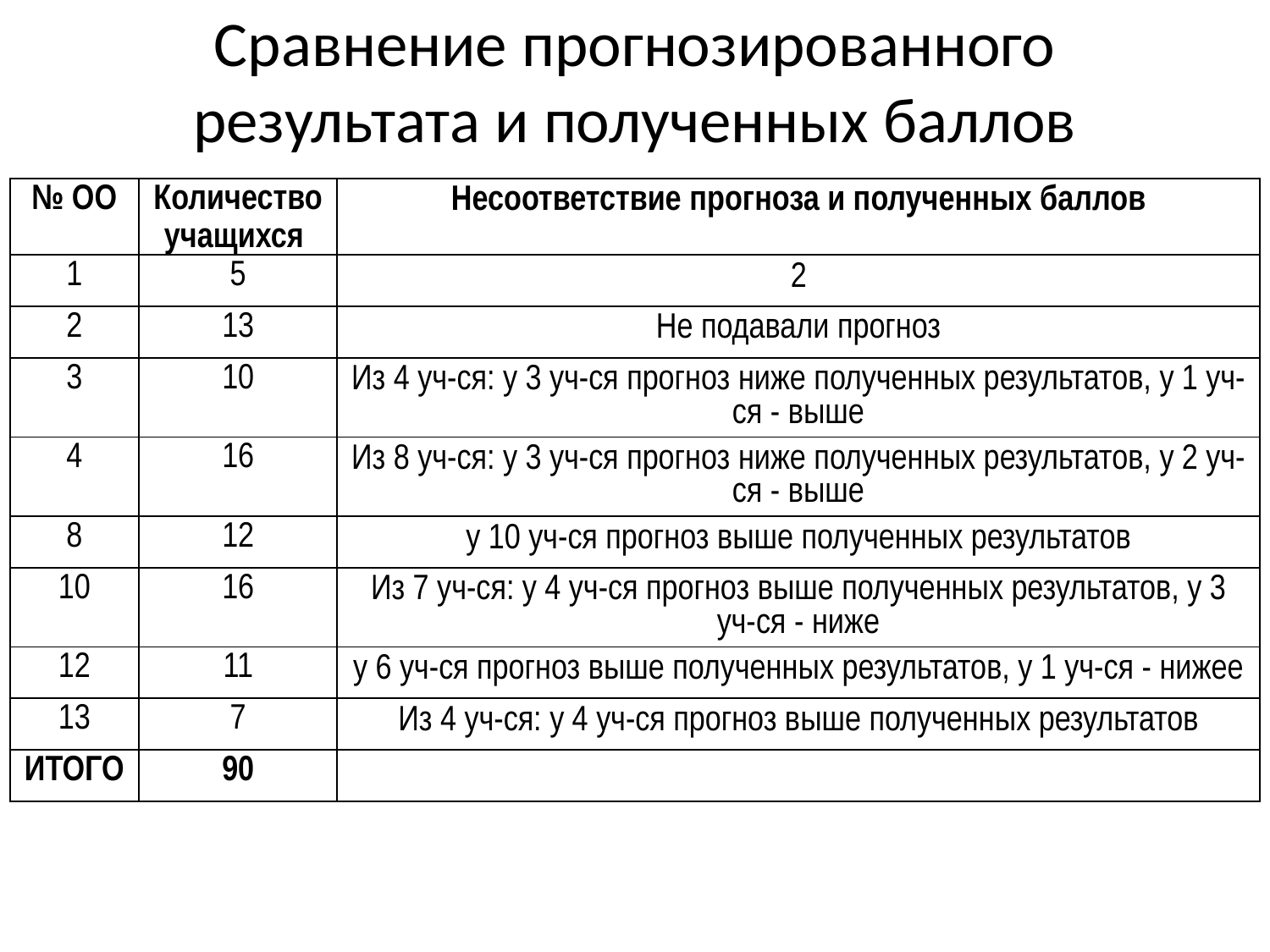

# Сравнение прогнозированного результата и полученных баллов
| № ОО | Количество учащихся | Несоответствие прогноза и полученных баллов |
| --- | --- | --- |
| 1 | 5 | 2 |
| 2 | 13 | Не подавали прогноз |
| 3 | 10 | Из 4 уч-ся: у 3 уч-ся прогноз ниже полученных результатов, у 1 уч-ся - выше |
| 4 | 16 | Из 8 уч-ся: у 3 уч-ся прогноз ниже полученных результатов, у 2 уч-ся - выше |
| 8 | 12 | у 10 уч-ся прогноз выше полученных результатов |
| 10 | 16 | Из 7 уч-ся: у 4 уч-ся прогноз выше полученных результатов, у 3 уч-ся - ниже |
| 12 | 11 | у 6 уч-ся прогноз выше полученных результатов, у 1 уч-ся - нижее |
| 13 | 7 | Из 4 уч-ся: у 4 уч-ся прогноз выше полученных результатов |
| ИТОГО | 90 |  |